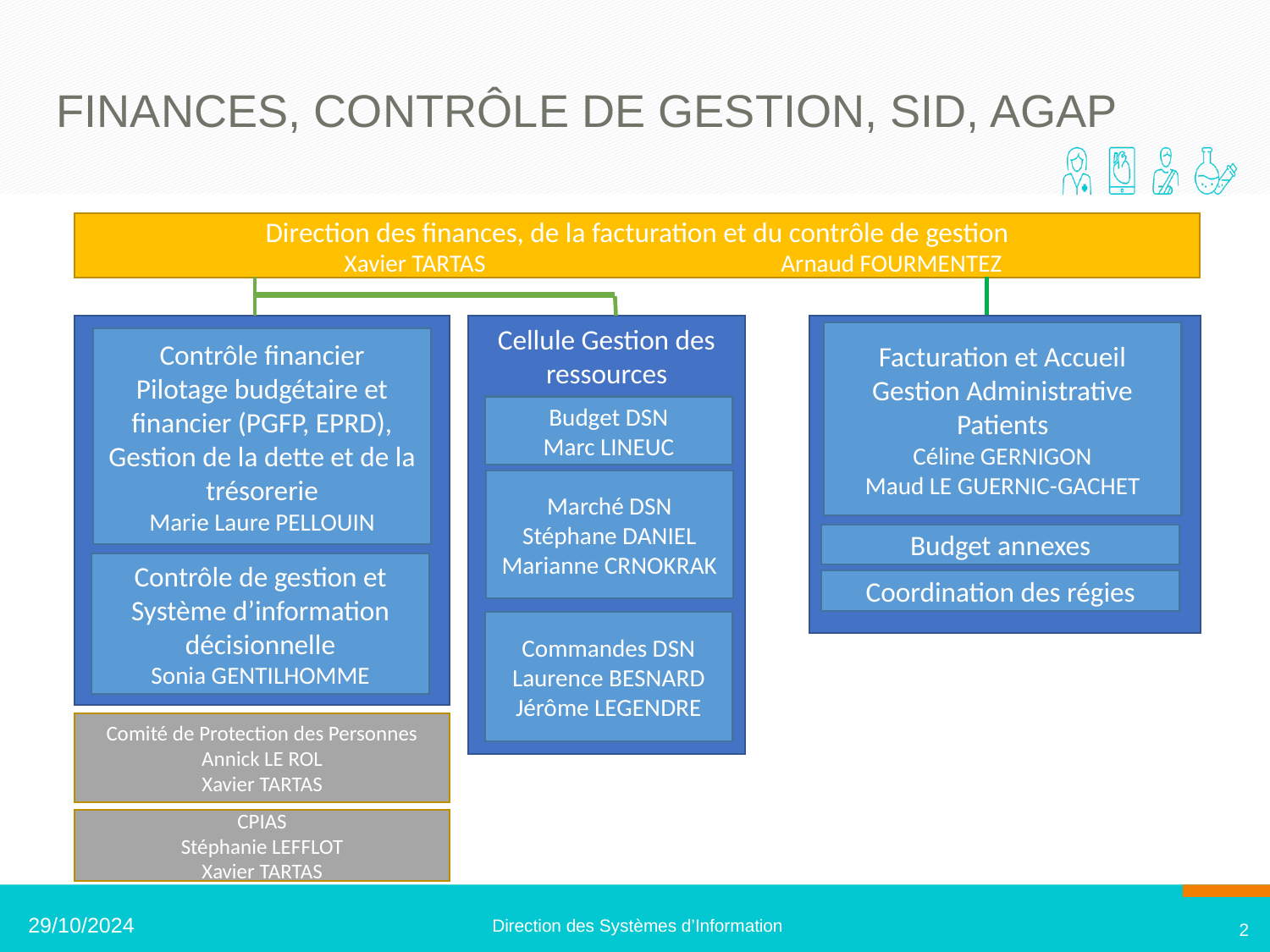

# finaNCES, CONTRÔLE DE GESTION, SID, AGAP
Direction des finances, de la facturation et du contrôle de gestion
             Xavier TARTAS			Arnaud FOURMENTEZ
Architecte solutions SI

Cellule Gestion des ressources

Facturation et Accueil Gestion Administrative Patients
Céline GERNIGON
Maud LE GUERNIC-GACHET
Contrôle financier
Pilotage budgétaire et financier (PGFP, EPRD), Gestion de la dette et de la trésorerie
Marie Laure PELLOUIN
Budget DSN
Marc LINEUC
Marché DSN
Stéphane DANIEL
Marianne CRNOKRAK
Budget annexes
Contrôle de gestion et Système d’information décisionnelle
Sonia GENTILHOMME
Coordination des régies
Commandes DSN
Laurence BESNARD
Jérôme LEGENDRE
Comité de Protection des Personnes
Annick LE ROL
Xavier TARTAS
CPIAS
Stéphanie LEFFLOT
Xavier TARTAS
29/10/2024
Direction des Systèmes d’Information
2